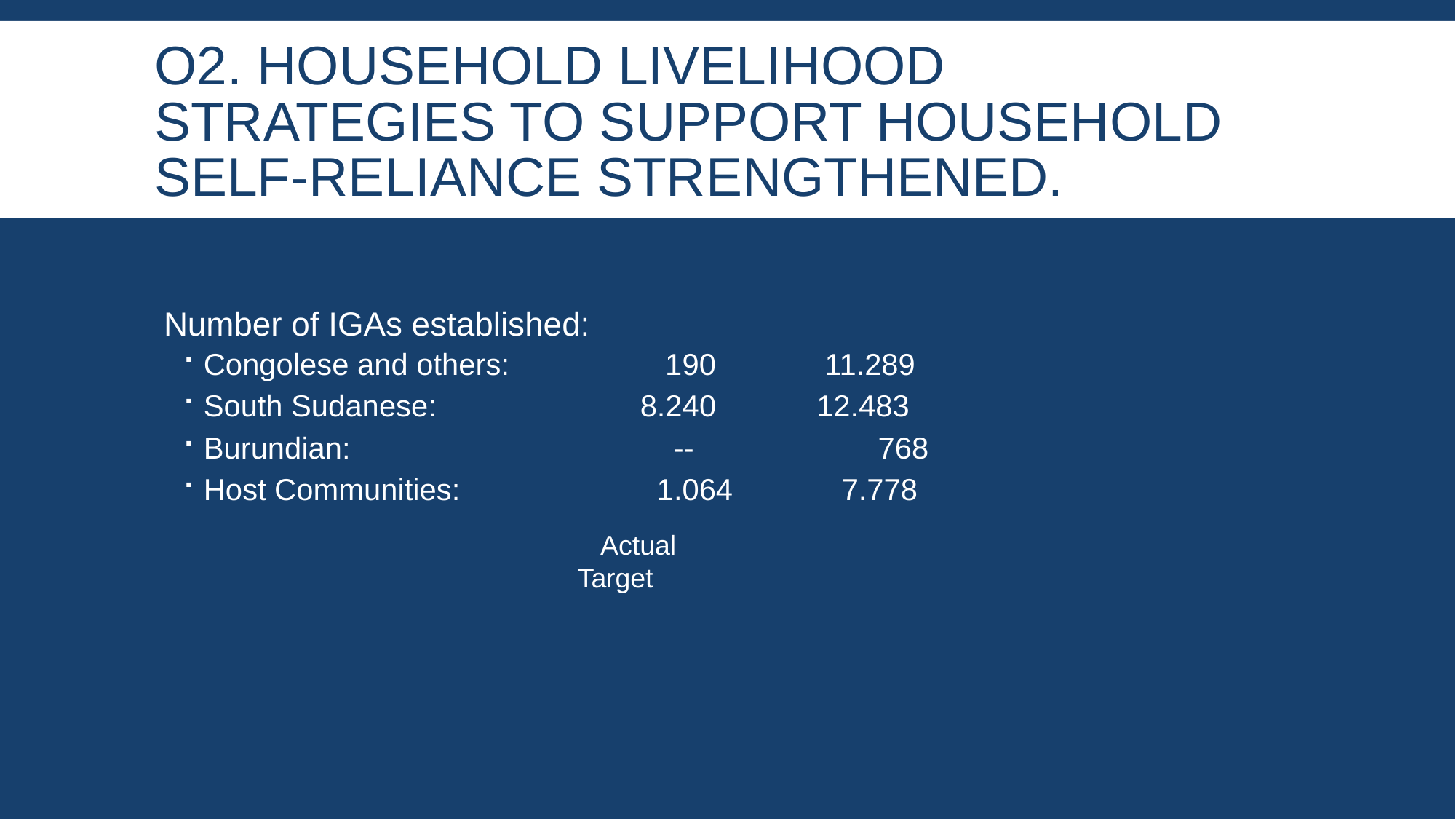

# O2. Household livelihood strategies to support household self-reliance strengthened.

 Number of IGAs established:
Congolese and others:          	   190             11.289
South Sudanese:  		8.240            12.483
Burundian:            		    --                      768
Host Communities: 		  1.064             7.778
   Actual	             Target